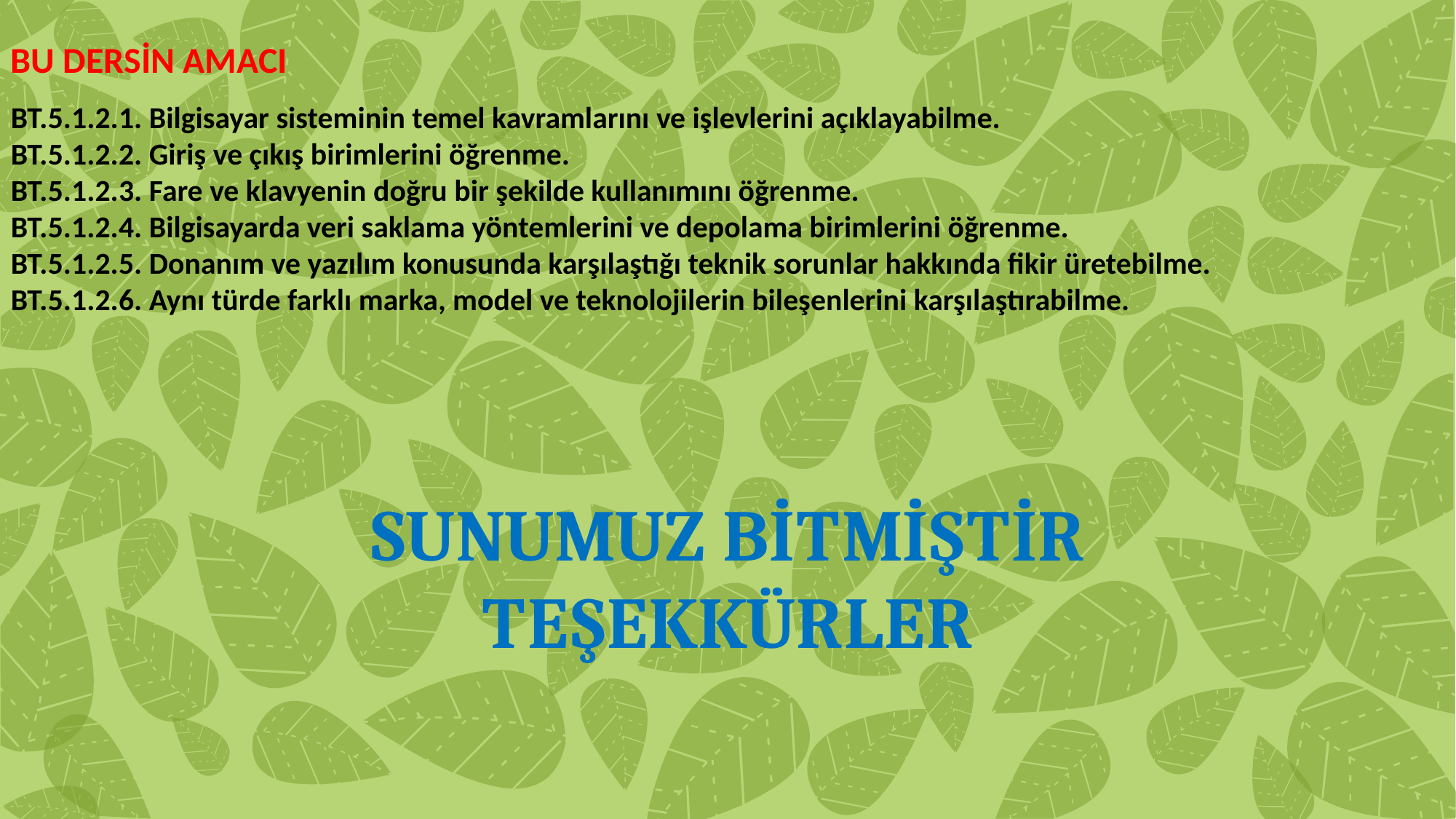

BU DERSİN AMACI
BT.5.1.2.1. Bilgisayar sisteminin temel kavramlarını ve işlevlerini açıklayabilme.
BT.5.1.2.2. Giriş ve çıkış birimlerini öğrenme.
BT.5.1.2.3. Fare ve klavyenin doğru bir şekilde kullanımını öğrenme.
BT.5.1.2.4. Bilgisayarda veri saklama yöntemlerini ve depolama birimlerini öğrenme.
BT.5.1.2.5. Donanım ve yazılım konusunda karşılaştığı teknik sorunlar hakkında fikir üretebilme.
BT.5.1.2.6. Aynı türde farklı marka, model ve teknolojilerin bileşenlerini karşılaştırabilme.
SUNUMUZ BİTMİŞTİR
TEŞEKKÜRLER